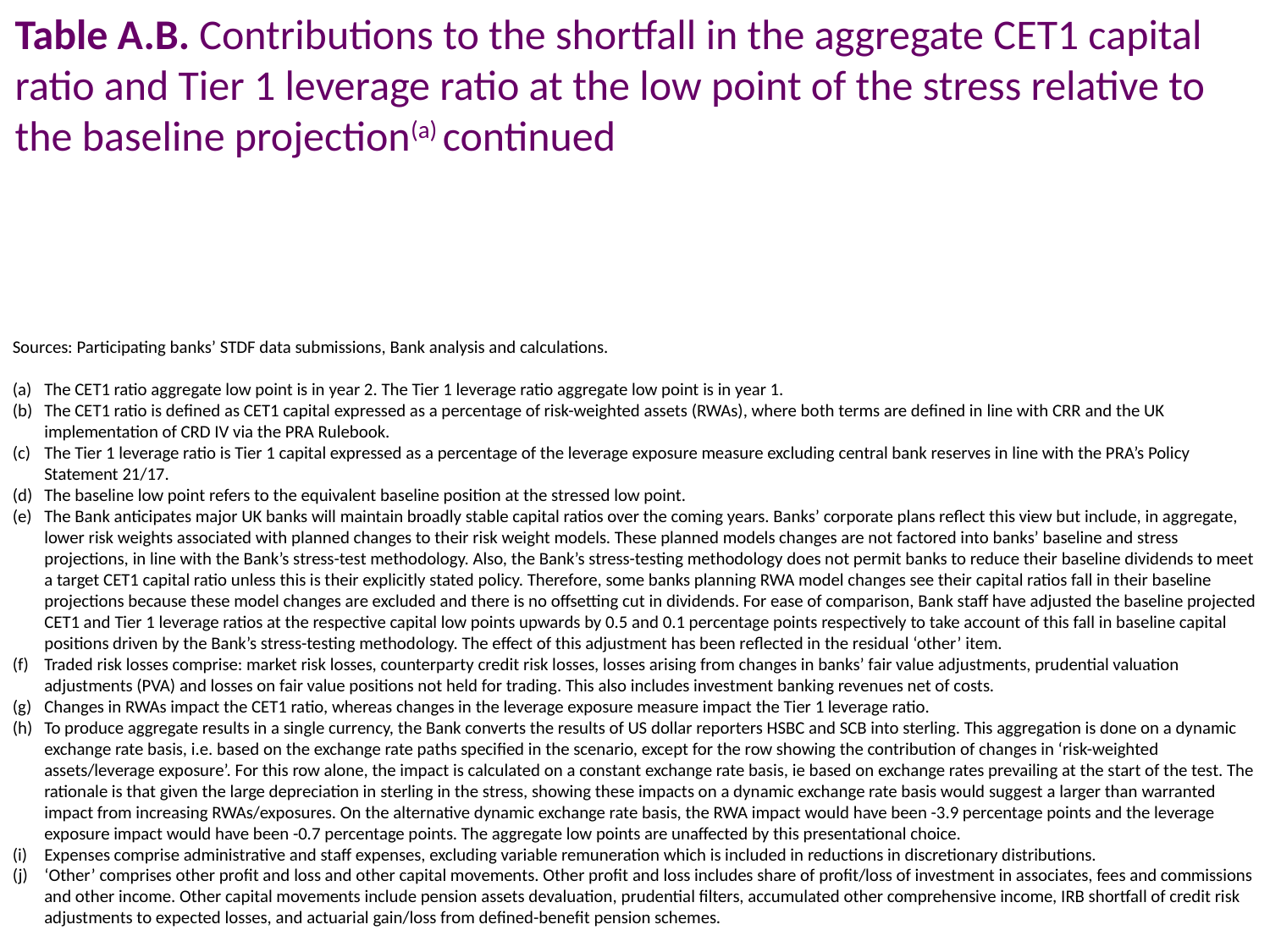

Table A.B. Contributions to the shortfall in the aggregate CET1 capital ratio and Tier 1 leverage ratio at the low point of the stress relative to the baseline projection(a) continued
Sources: Participating banks’ STDF data submissions, Bank analysis and calculations.

The CET1 ratio aggregate low point is in year 2. The Tier 1 leverage ratio aggregate low point is in year 1.
The CET1 ratio is defined as CET1 capital expressed as a percentage of risk-weighted assets (RWAs), where both terms are defined in line with CRR and the UK implementation of CRD IV via the PRA Rulebook.
The Tier 1 leverage ratio is Tier 1 capital expressed as a percentage of the leverage exposure measure excluding central bank reserves in line with the PRA’s Policy Statement 21/17.
The baseline low point refers to the equivalent baseline position at the stressed low point.
The Bank anticipates major UK banks will maintain broadly stable capital ratios over the coming years. Banks’ corporate plans reflect this view but include, in aggregate, lower risk weights associated with planned changes to their risk weight models. These planned models changes are not factored into banks’ baseline and stress projections, in line with the Bank’s stress-test methodology. Also, the Bank’s stress-testing methodology does not permit banks to reduce their baseline dividends to meet a target CET1 capital ratio unless this is their explicitly stated policy. Therefore, some banks planning RWA model changes see their capital ratios fall in their baseline projections because these model changes are excluded and there is no offsetting cut in dividends. For ease of comparison, Bank staff have adjusted the baseline projected CET1 and Tier 1 leverage ratios at the respective capital low points upwards by 0.5 and 0.1 percentage points respectively to take account of this fall in baseline capital positions driven by the Bank’s stress-testing methodology. The effect of this adjustment has been reflected in the residual ‘other’ item.
Traded risk losses comprise: market risk losses, counterparty credit risk losses, losses arising from changes in banks’ fair value adjustments, prudential valuation adjustments (PVA) and losses on fair value positions not held for trading. This also includes investment banking revenues net of costs.
Changes in RWAs impact the CET1 ratio, whereas changes in the leverage exposure measure impact the Tier 1 leverage ratio.
To produce aggregate results in a single currency, the Bank converts the results of US dollar reporters HSBC and SCB into sterling. This aggregation is done on a dynamic exchange rate basis, i.e. based on the exchange rate paths specified in the scenario, except for the row showing the contribution of changes in ‘risk-weighted assets/leverage exposure’. For this row alone, the impact is calculated on a constant exchange rate basis, ie based on exchange rates prevailing at the start of the test. The rationale is that given the large depreciation in sterling in the stress, showing these impacts on a dynamic exchange rate basis would suggest a larger than warranted impact from increasing RWAs/exposures. On the alternative dynamic exchange rate basis, the RWA impact would have been -3.9 percentage points and the leverage exposure impact would have been -0.7 percentage points. The aggregate low points are unaffected by this presentational choice.
Expenses comprise administrative and staff expenses, excluding variable remuneration which is included in reductions in discretionary distributions.
‘Other’ comprises other profit and loss and other capital movements. Other profit and loss includes share of profit/loss of investment in associates, fees and commissions and other income. Other capital movements include pension assets devaluation, prudential filters, accumulated other comprehensive income, IRB shortfall of credit risk adjustments to expected losses, and actuarial gain/loss from defined-benefit pension schemes.